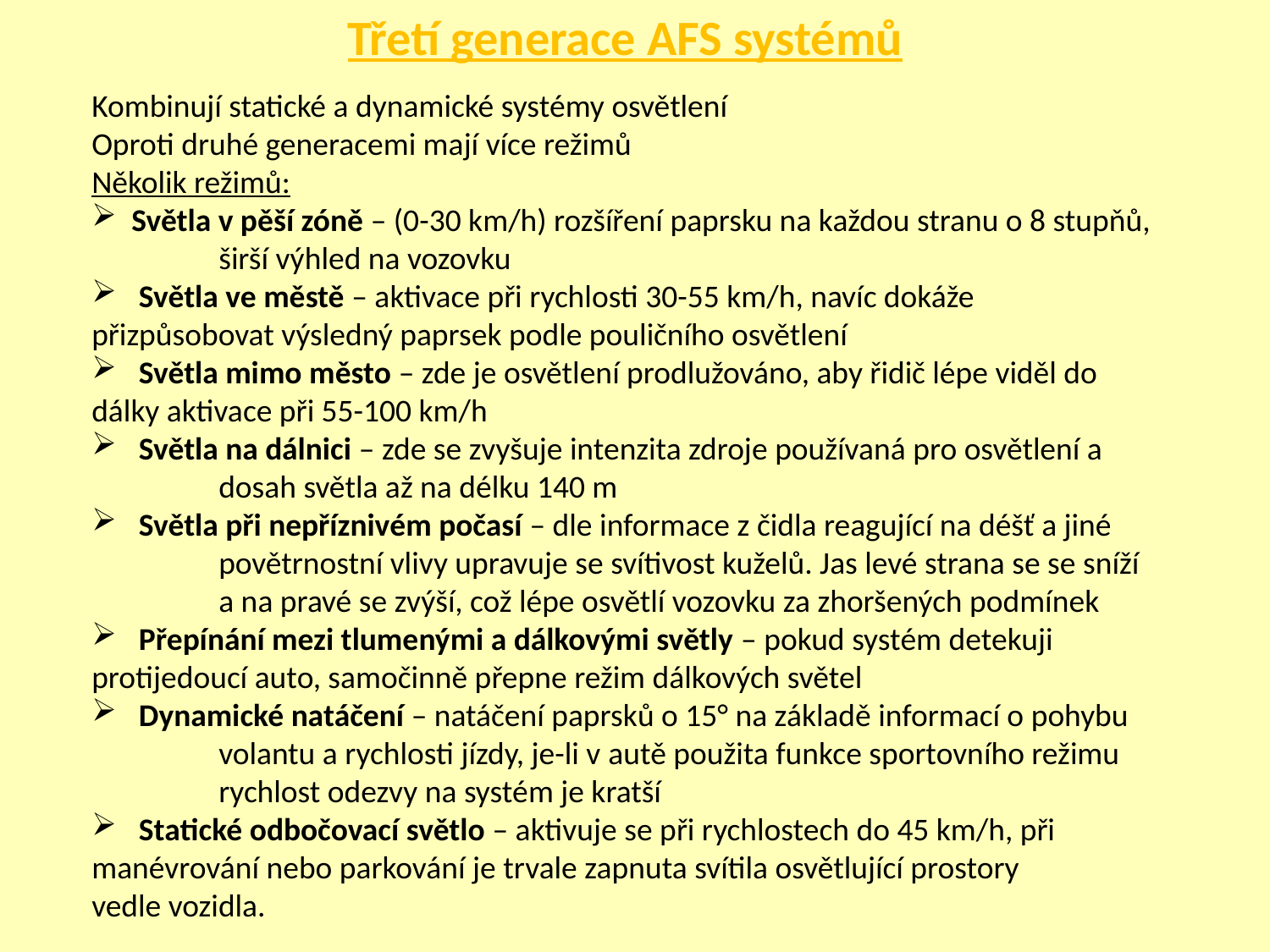

Třetí generace AFS systémů
Kombinují statické a dynamické systémy osvětlení
Oproti druhé generacemi mají více režimů
Několik režimů:
  Světla v pěší zóně – (0-30 km/h) rozšíření paprsku na každou stranu o 8 stupňů, 	širší výhled na vozovku
   Světla ve městě – aktivace při rychlosti 30-55 km/h, navíc dokáže    	přizpůsobovat výsledný paprsek podle pouličního osvětlení
   Světla mimo město – zde je osvětlení prodlužováno, aby řidič lépe viděl do 	dálky aktivace při 55-100 km/h
   Světla na dálnici – zde se zvyšuje intenzita zdroje používaná pro osvětlení a 	dosah světla až na délku 140 m
   Světla při nepříznivém počasí – dle informace z čidla reagující na déšť a jiné 	povětrnostní vlivy upravuje se svítivost kuželů. Jas levé strana se se sníží 	a na pravé se zvýší, což lépe osvětlí vozovku za zhoršených podmínek
   Přepínání mezi tlumenými a dálkovými světly – pokud systém detekuji 	protijedoucí auto, samočinně přepne režim dálkových světel
   Dynamické natáčení – natáčení paprsků o 15° na základě informací o pohybu 	volantu a rychlosti jízdy, je-li v autě použita funkce sportovního režimu 	rychlost odezvy na systém je kratší
   Statické odbočovací světlo – aktivuje se při rychlostech do 45 km/h, při 	manévrování nebo parkování je trvale zapnuta svítila osvětlující prostory 	vedle vozidla.